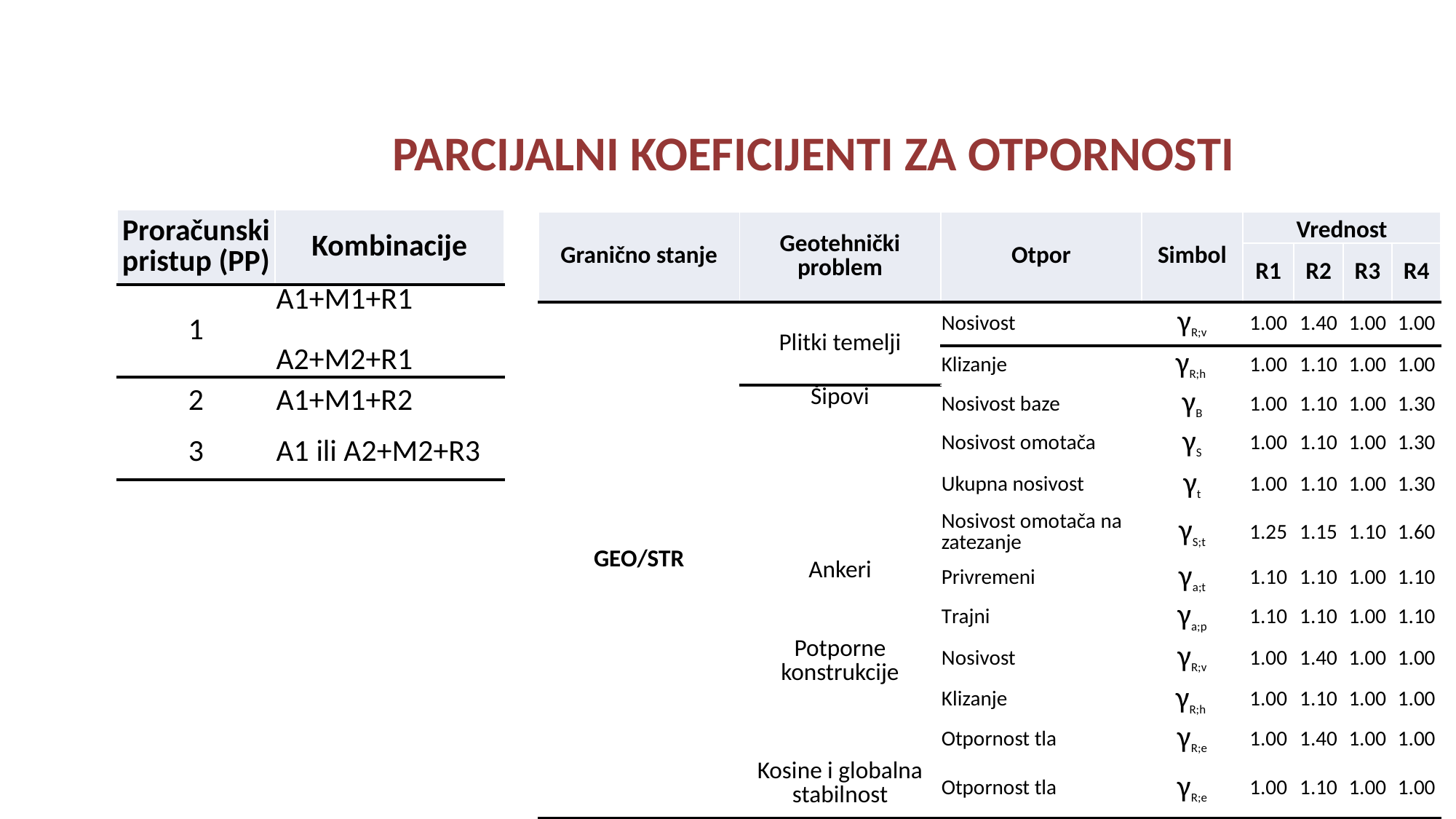

PARCIJALNI KOEFICIJENTI ZA OTPORNOSTI
| Proračunski pristup (PP) | Kombinacije |
| --- | --- |
| 1 | A1+M1+R1 A2+M2+R1 |
| 2 | A1+M1+R2 |
| 3 | A1 ili A2+M2+R3 |
| Granično stanje | Geotehnički problem | Otpor | Simbol | Vrednost |  |  |  |
| --- | --- | --- | --- | --- | --- | --- | --- |
|  |  |  |  | R1 | R2 | R3 | R4 |
| GEO/STR | Plitki temelji | Nosivost | γR;v | 1.00 | 1.40 | 1.00 | 1.00 |
|  |  | Klizanje | γR;h | 1.00 | 1.10 | 1.00 | 1.00 |
|  | Šipovi | Nosivost baze | γB | 1.00 | 1.10 | 1.00 | 1.30 |
|  |  | Nosivost omotača | γS | 1.00 | 1.10 | 1.00 | 1.30 |
|  |  | Ukupna nosivost | γt | 1.00 | 1.10 | 1.00 | 1.30 |
|  |  | Nosivost omotača na zatezanje | γS;t | 1.25 | 1.15 | 1.10 | 1.60 |
|  | Ankeri | Privremeni | γa;t | 1.10 | 1.10 | 1.00 | 1.10 |
|  |  | Trajni | γa;p | 1.10 | 1.10 | 1.00 | 1.10 |
|  | Potporne konstrukcije | Nosivost | γR;v | 1.00 | 1.40 | 1.00 | 1.00 |
|  |  | Klizanje | γR;h | 1.00 | 1.10 | 1.00 | 1.00 |
|  |  | Otpornost tla | γR;e | 1.00 | 1.40 | 1.00 | 1.00 |
|  | Kosine i globalna stabilnost | Otpornost tla | γR;e | 1.00 | 1.10 | 1.00 | 1.00 |